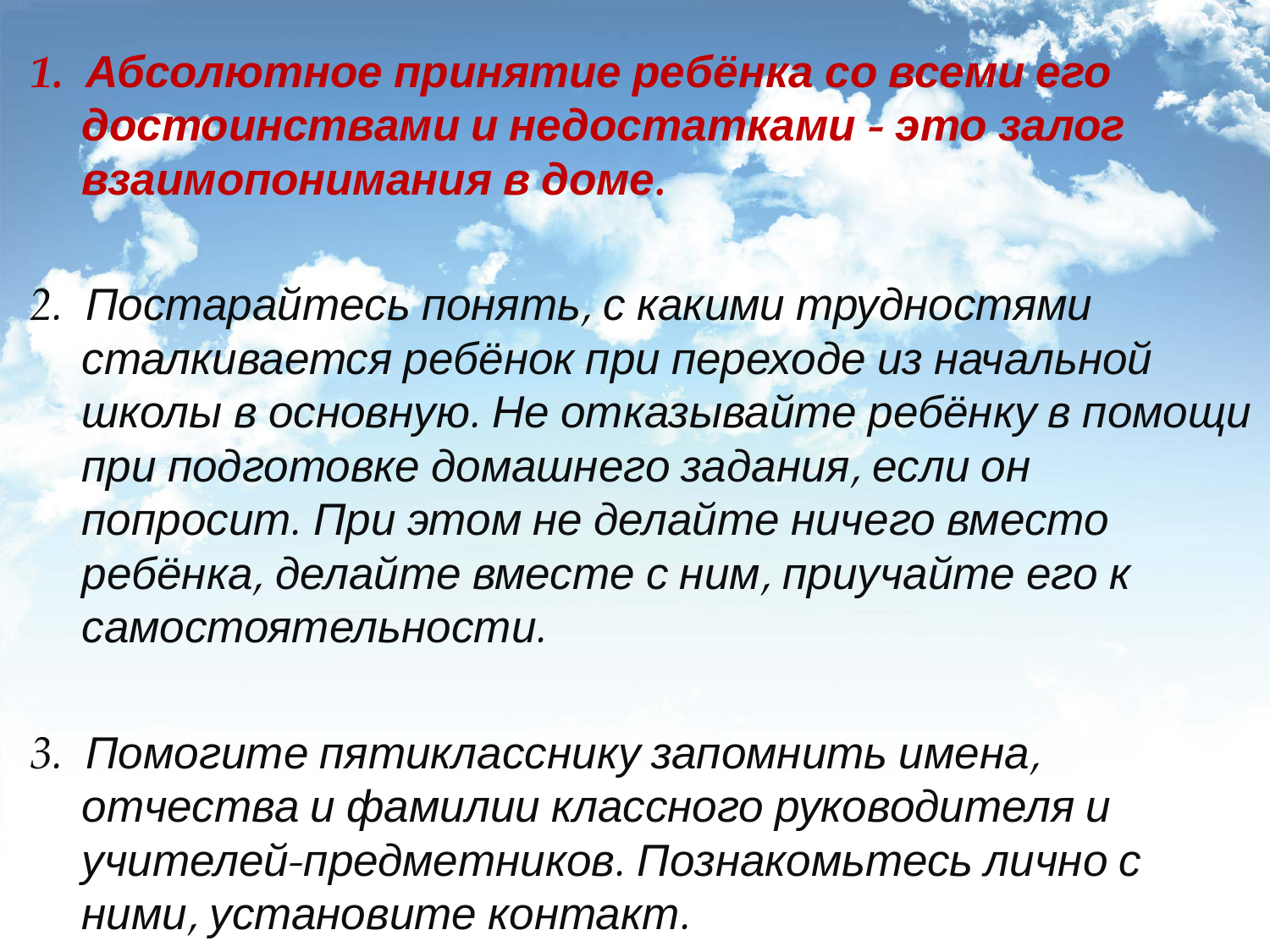

1.  Абсолютное принятие ребёнка со всеми его достоинствами и недостатками - это залог взаимопонимания в доме.

2.  Постарайтесь понять, с какими трудностями сталкивается ребёнок при переходе из начальной школы в основную. Не отказывайте ребёнку в помощи при подготовке домашнего задания, если он попросит. При этом не делайте ничего вместо ребёнка, делайте вместе с ним, приучайте его к самостоятельности.

3.  Помогите пятикласснику запомнить имена, отчества и фамилии классного руководителя и учителей-предметников. Познакомьтесь лично с ними, установите контакт.